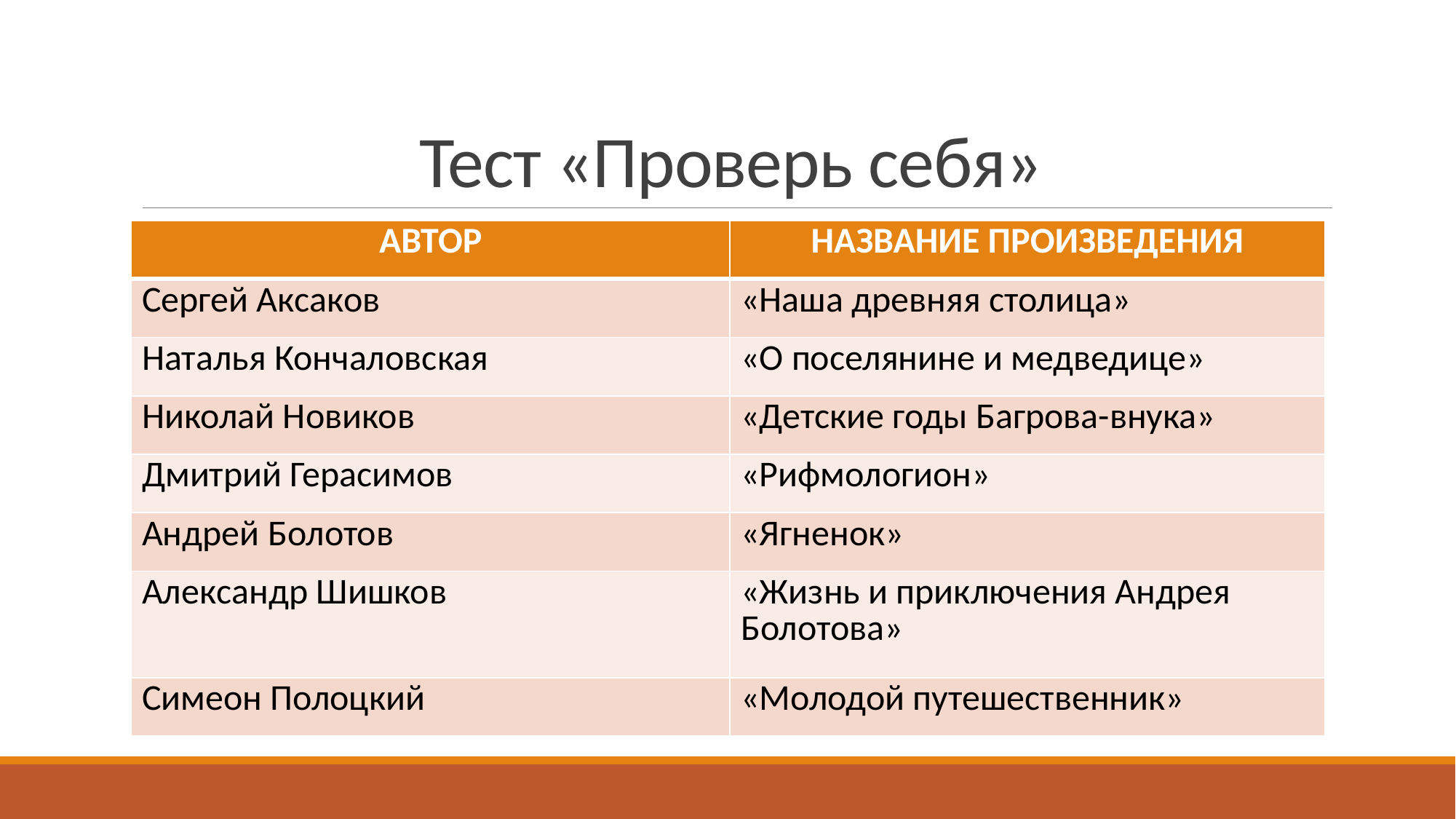

# Тест «Проверь себя»
| АВТОР | НАЗВАНИЕ ПРОИЗВЕДЕНИЯ |
| --- | --- |
| Сергей Аксаков | «Наша древняя столица» |
| Наталья Кончаловская | «О поселянине и медведице» |
| Николай Новиков | «Детские годы Багрова-внука» |
| Дмитрий Герасимов | «Рифмологион» |
| Андрей Болотов | «Ягненок» |
| Александр Шишков | «Жизнь и приключения Андрея Болотова» |
| Симеон Полоцкий | «Молодой путешественник» |